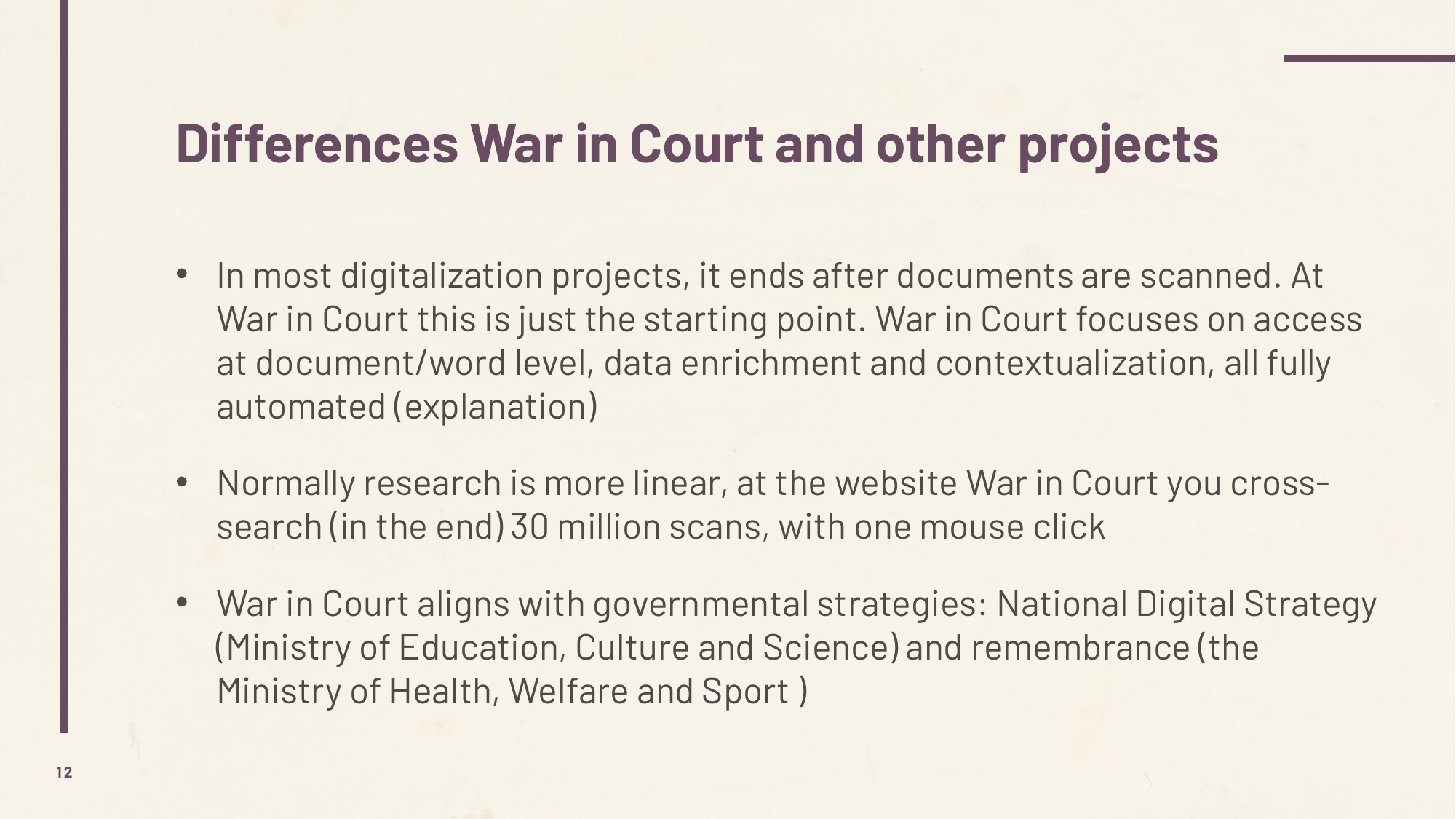

# Differences War in Court and other projects
In most digitalization projects, it ends after documents are scanned. At War in Court this is just the starting point. War in Court focuses on access at document/word level, data enrichment and contextualization, all fully automated (explanation)
Normally research is more linear, at the website War in Court you cross-search (in the end) 30 million scans, with one mouse click
War in Court aligns with governmental strategies: National Digital Strategy (Ministry of Education, Culture and Science) and remembrance (the Ministry of Health, Welfare and Sport )
12